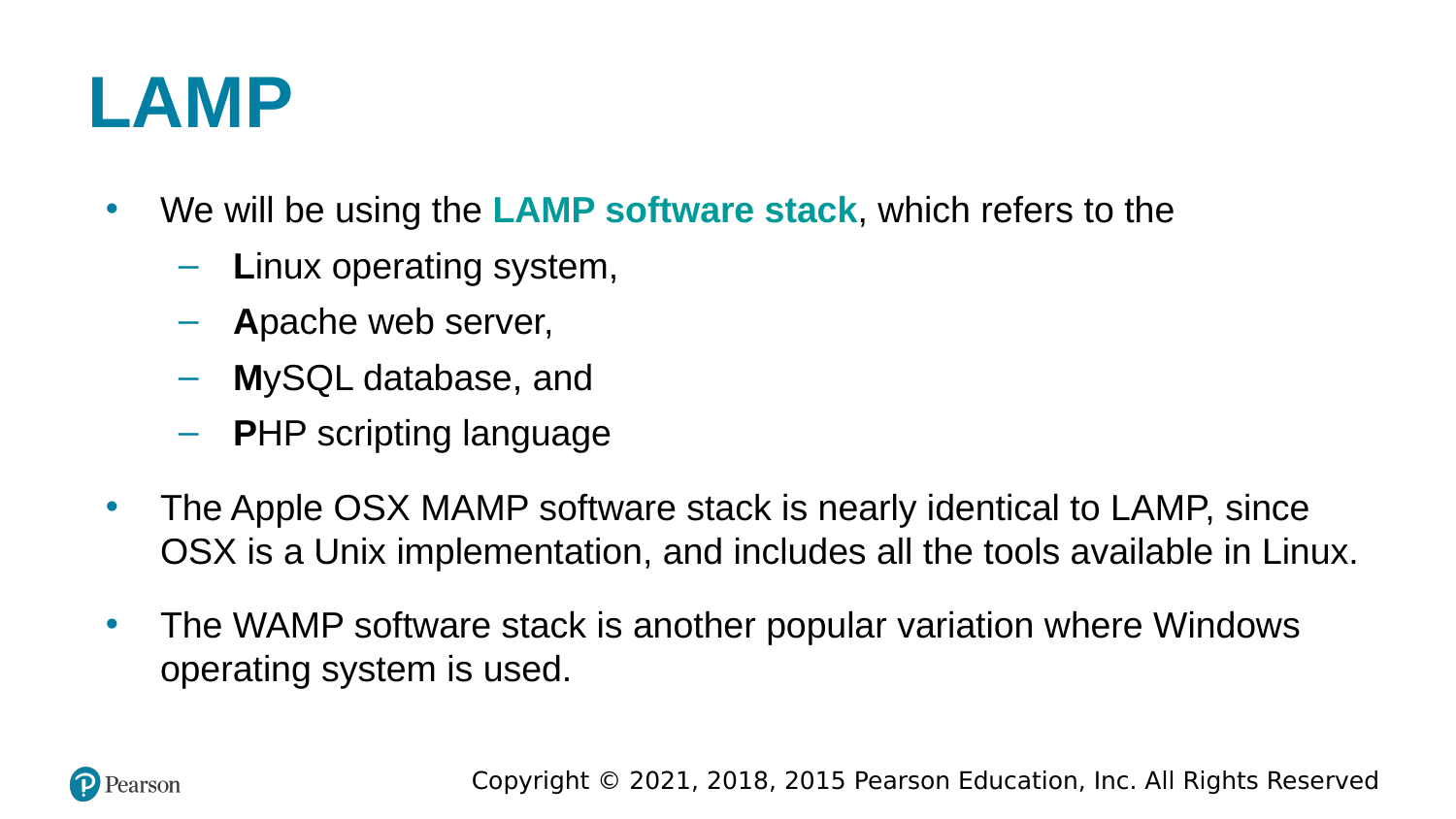

# LAMP
We will be using the LAMP software stack, which refers to the
Linux operating system,
Apache web server,
MySQL database, and
PHP scripting language
The Apple OSX MAMP software stack is nearly identical to LAMP, since OSX is a Unix implementation, and includes all the tools available in Linux.
The WAMP software stack is another popular variation where Windows operating system is used.